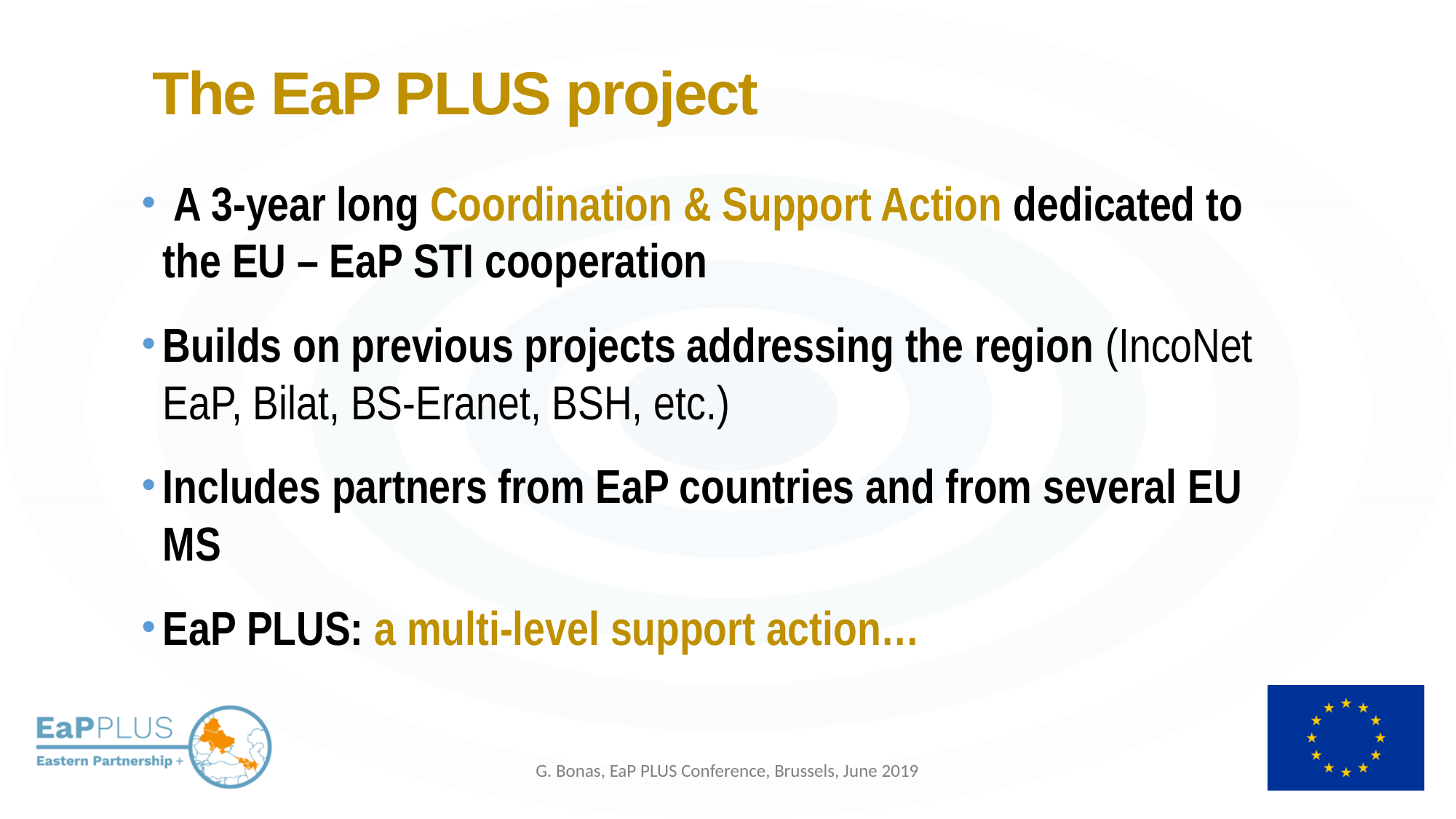

The EaP PLUS project
 A 3-year long Coordination & Support Action dedicated to the EU – EaP STI cooperation
Builds on previous projects addressing the region (IncoNet EaP, Bilat, BS-Eranet, BSH, etc.)
Includes partners from EaP countries and from several EU MS
EaP PLUS: a multi-level support action…

G. Bonas, EaP PLUS Conference, Brussels, June 2019